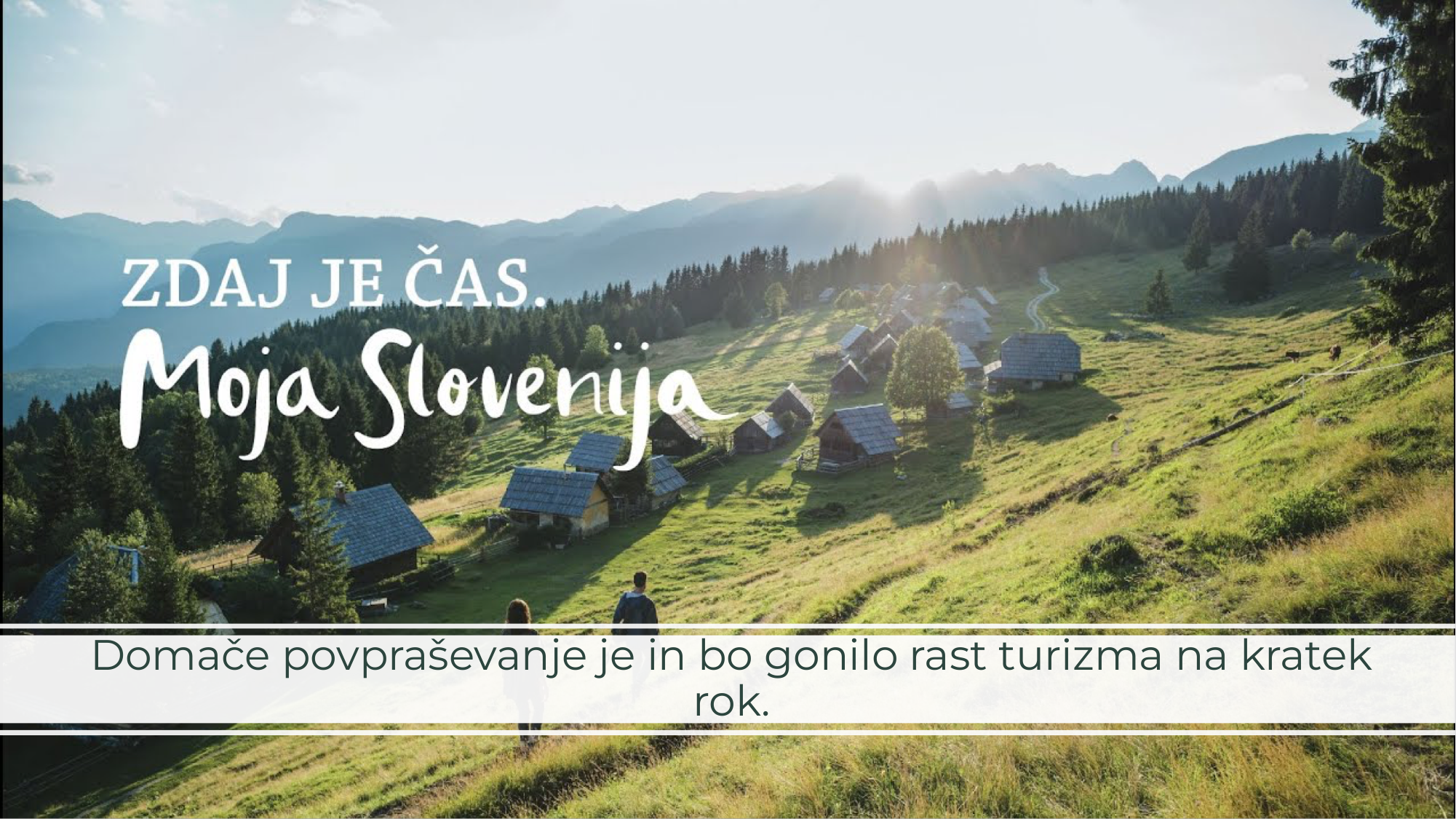

# Domače povpraševanje je in bo gonilo rast turizma na kratek rok.